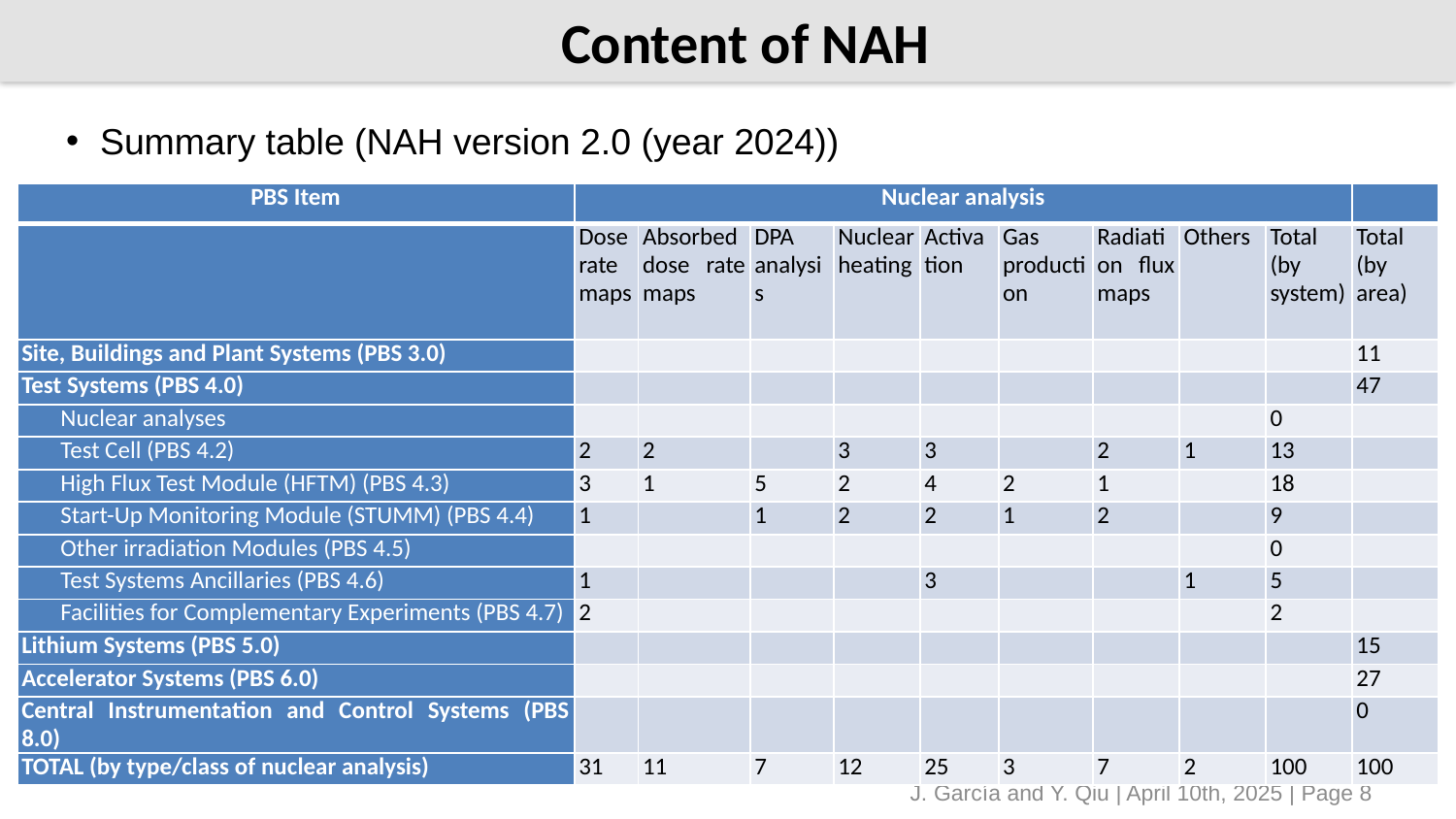

# Content of NAH
Summary table (NAH version 2.0 (year 2024))
| PBS Item | Nuclear analysis |  |  |  |  |  |  |  |  |  |
| --- | --- | --- | --- | --- | --- | --- | --- | --- | --- | --- |
|  | Dose rate maps | Absorbed dose rate maps | DPA analysis | Nuclear heating | Activation | Gas production | Radiation flux maps | Others | Total (by system) | Total (by area) |
| Site, Buildings and Plant Systems (PBS 3.0) |  |  |  |  |  |  |  |  |  | 11 |
| Test Systems (PBS 4.0) |  |  |  |  |  |  |  |  |  | 47 |
| Nuclear analyses |  |  |  |  |  |  |  |  | 0 |  |
| Test Cell (PBS 4.2) | 2 | 2 |  | 3 | 3 |  | 2 | 1 | 13 |  |
| High Flux Test Module (HFTM) (PBS 4.3) | 3 | 1 | 5 | 2 | 4 | 2 | 1 |  | 18 |  |
| Start-Up Monitoring Module (STUMM) (PBS 4.4) | 1 |  | 1 | 2 | 2 | 1 | 2 |  | 9 |  |
| Other irradiation Modules (PBS 4.5) |  |  |  |  |  |  |  |  | 0 |  |
| Test Systems Ancillaries (PBS 4.6) | 1 |  |  |  | 3 |  |  | 1 | 5 |  |
| Facilities for Complementary Experiments (PBS 4.7) | 2 |  |  |  |  |  |  |  | 2 |  |
| Lithium Systems (PBS 5.0) |  |  |  |  |  |  |  |  |  | 15 |
| Accelerator Systems (PBS 6.0) |  |  |  |  |  |  |  |  |  | 27 |
| Central Instrumentation and Control Systems (PBS 8.0) |  |  |  |  |  |  |  |  |  | 0 |
| TOTAL (by type/class of nuclear analysis) | 31 | 11 | 7 | 12 | 25 | 3 | 7 | 2 | 100 | 100 |
J. García and Y. Qiu | April 10th, 2025 | Page 8